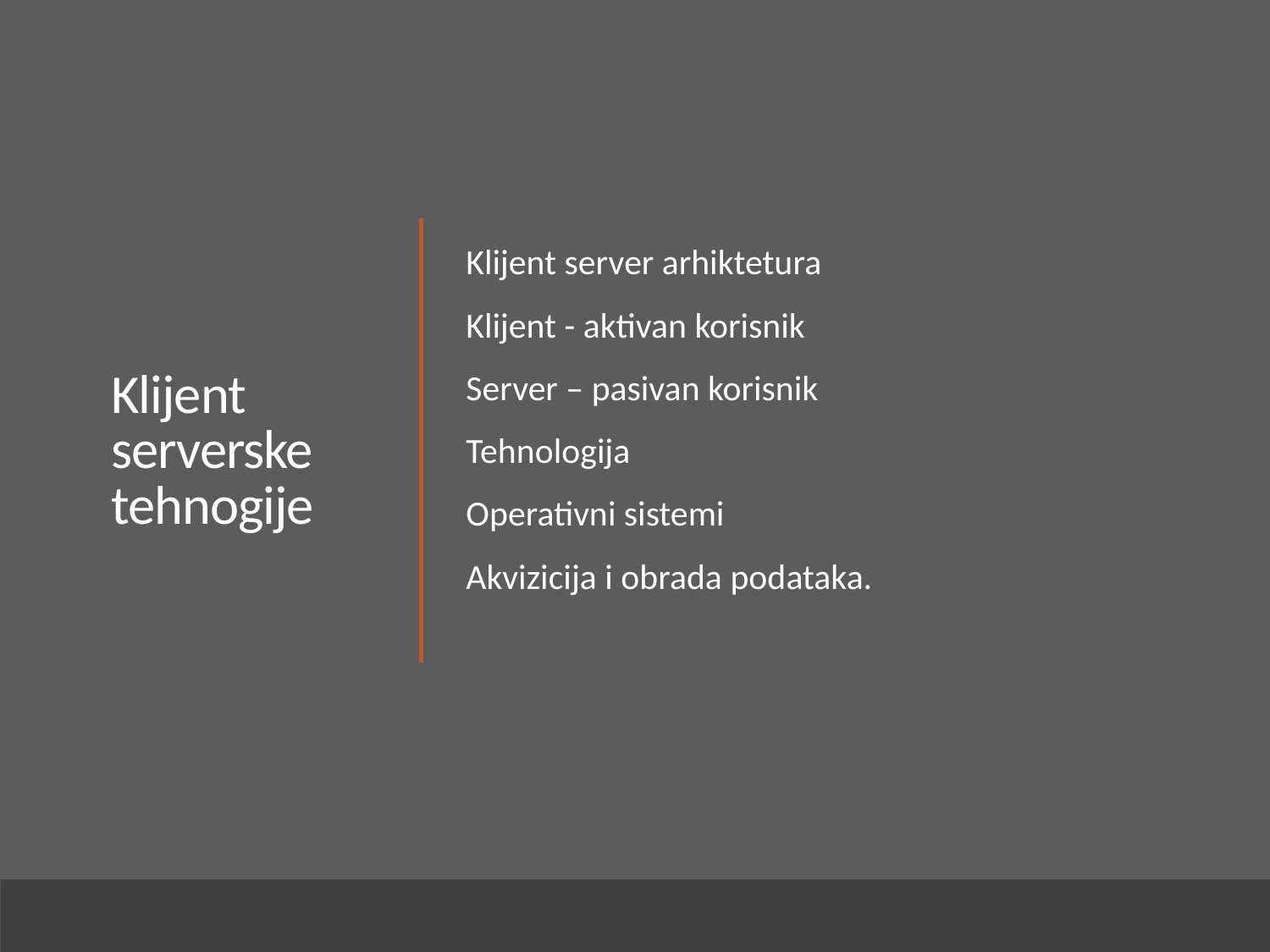

# Klijent serverske tehnogije
Klijent server arhiktetura
Klijent - aktivan korisnik
Server – pasivan korisnik
Tehnologija
Operativni sistemi
Akvizicija i obrada podataka.